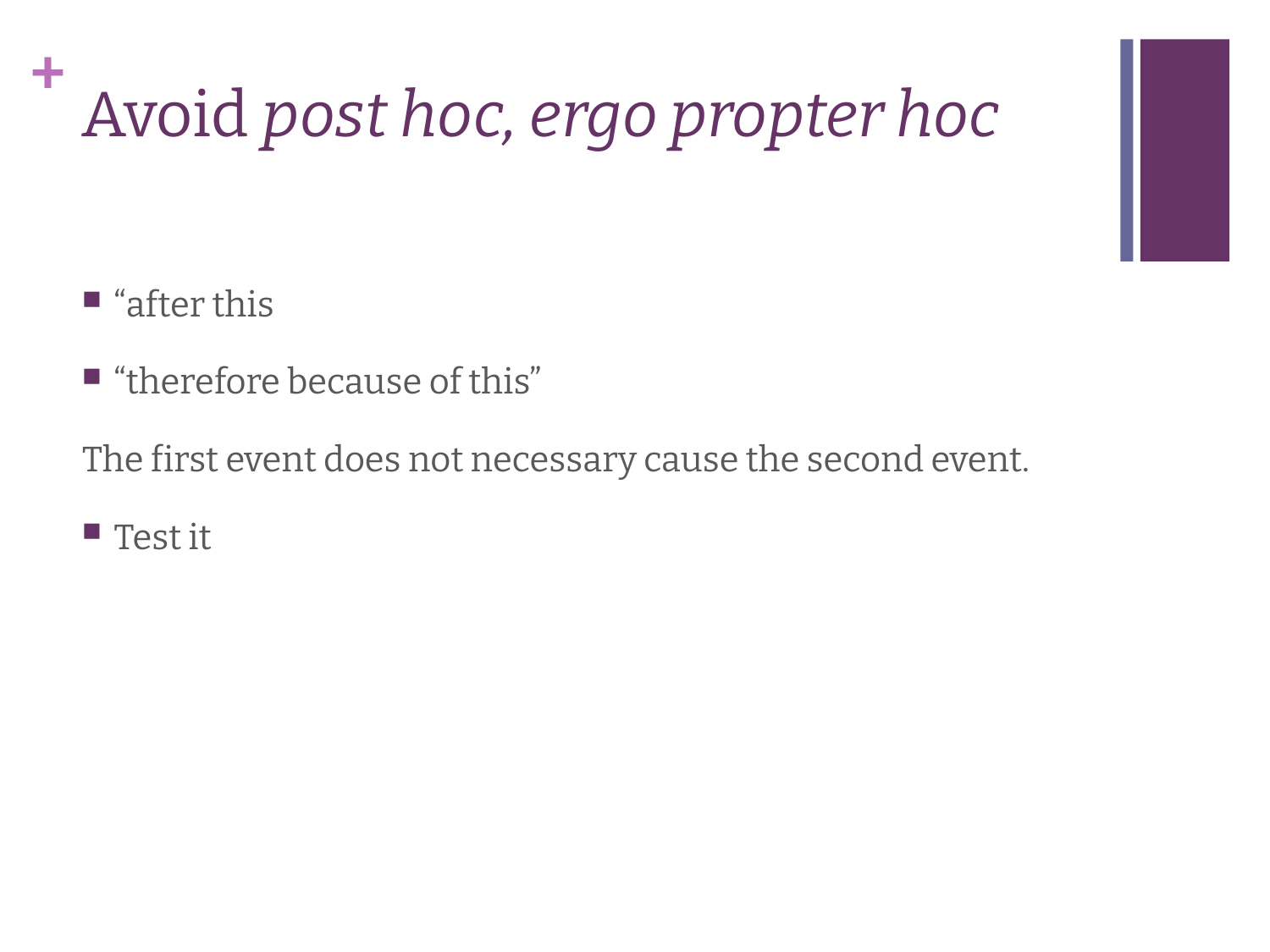

# Avoid post hoc, ergo propter hoc
“after this
“therefore because of this”
The first event does not necessary cause the second event.
Test it